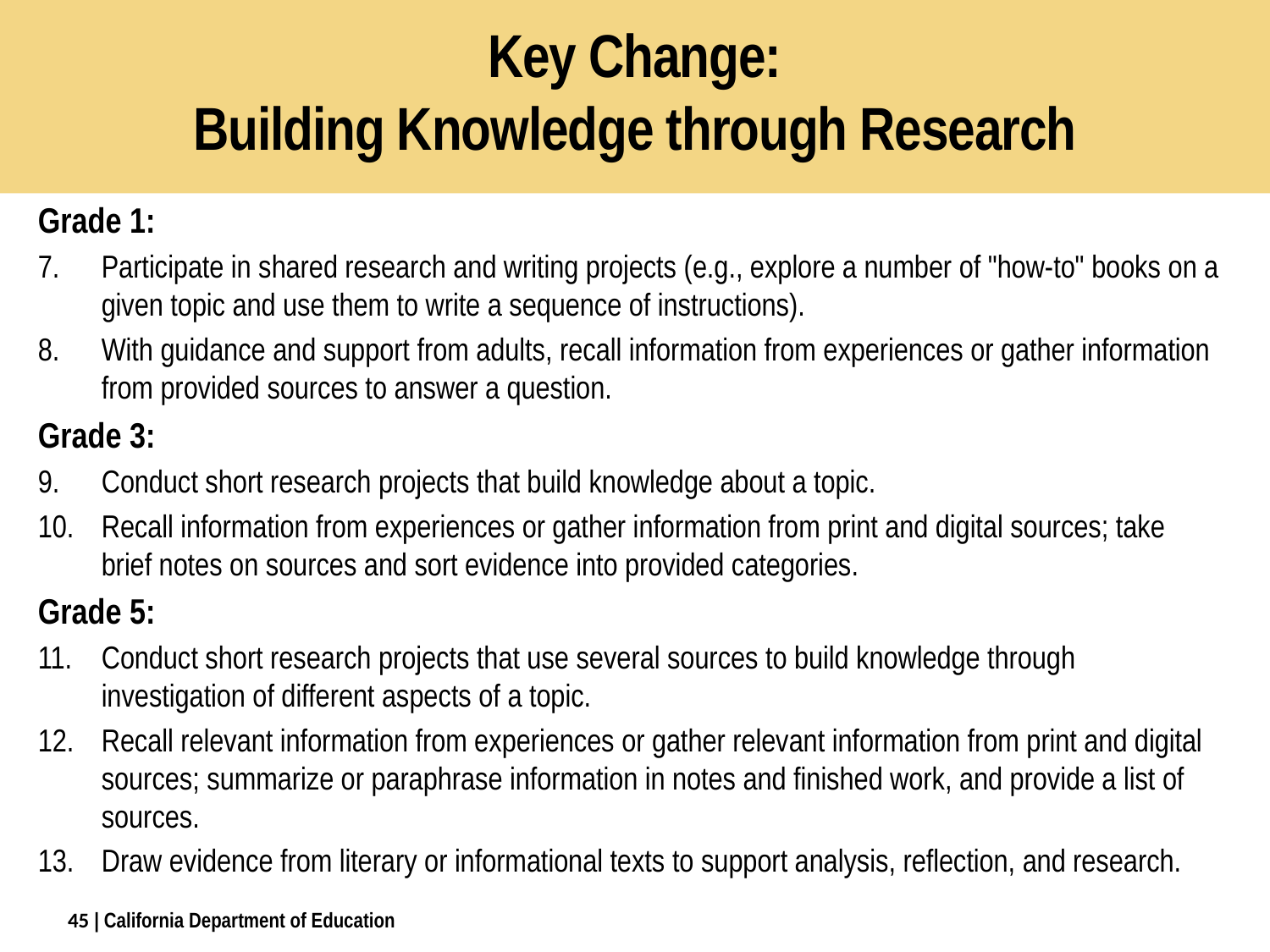

# Key Change: Building Knowledge through Research
Grade 1:
Participate in shared research and writing projects (e.g., explore a number of "how-to" books on a given topic and use them to write a sequence of instructions).
With guidance and support from adults, recall information from experiences or gather information from provided sources to answer a question.
Grade 3:
Conduct short research projects that build knowledge about a topic.
Recall information from experiences or gather information from print and digital sources; take brief notes on sources and sort evidence into provided categories.
Grade 5:
Conduct short research projects that use several sources to build knowledge through investigation of different aspects of a topic.
Recall relevant information from experiences or gather relevant information from print and digital sources; summarize or paraphrase information in notes and finished work, and provide a list of sources.
Draw evidence from literary or informational texts to support analysis, reflection, and research.

45
| California Department of Education